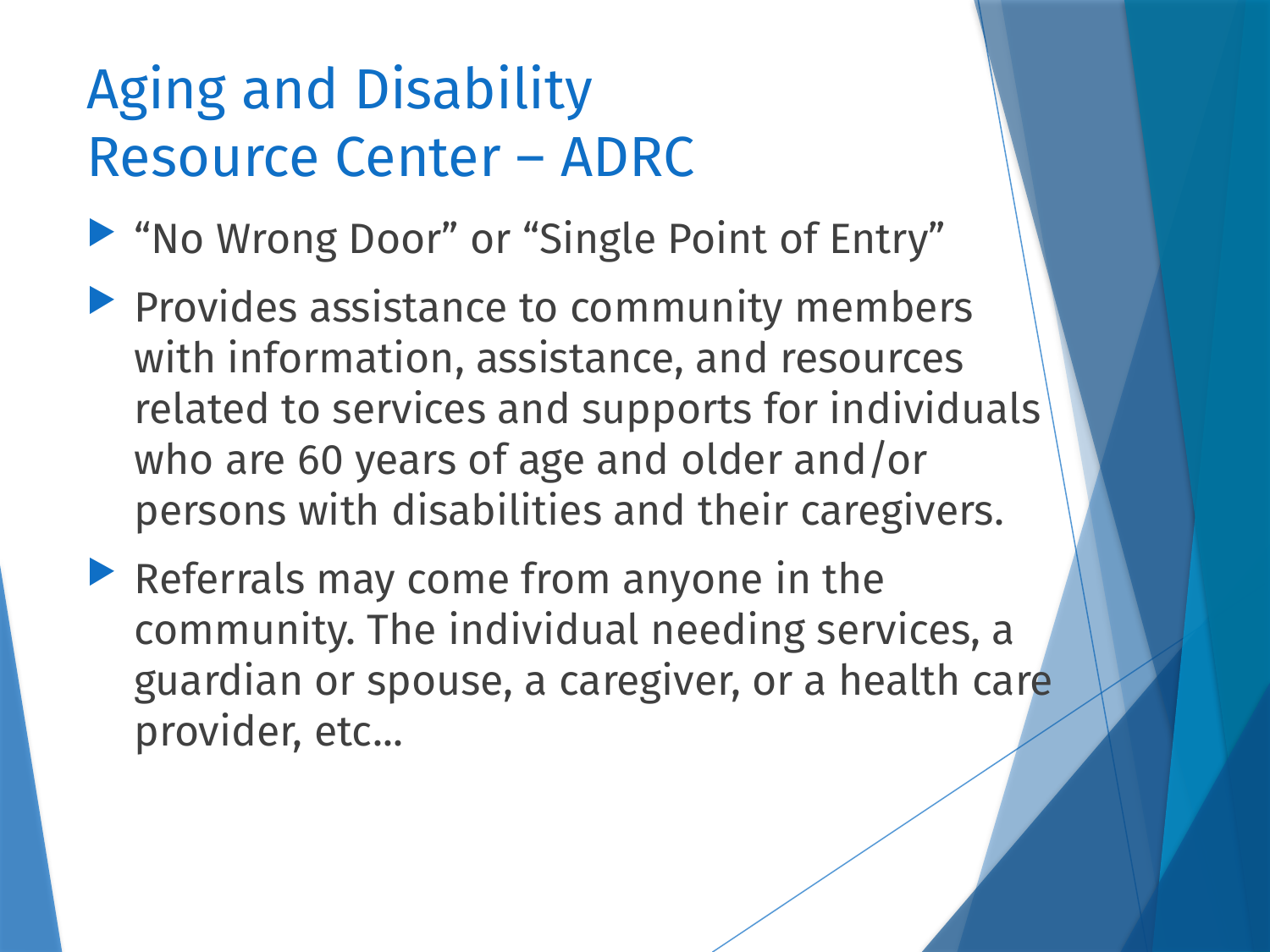

Aging and Disability
Resource Center – ADRC

“No Wrong Door” or “Single Point of Entry”
Provides assistance to community members with information, assistance, and resources related to services and supports for individuals who are 60 years of age and older and/or persons with disabilities and their caregivers.
Referrals may come from anyone in the community. The individual needing services, a guardian or spouse, a caregiver, or a health care provider, etc...